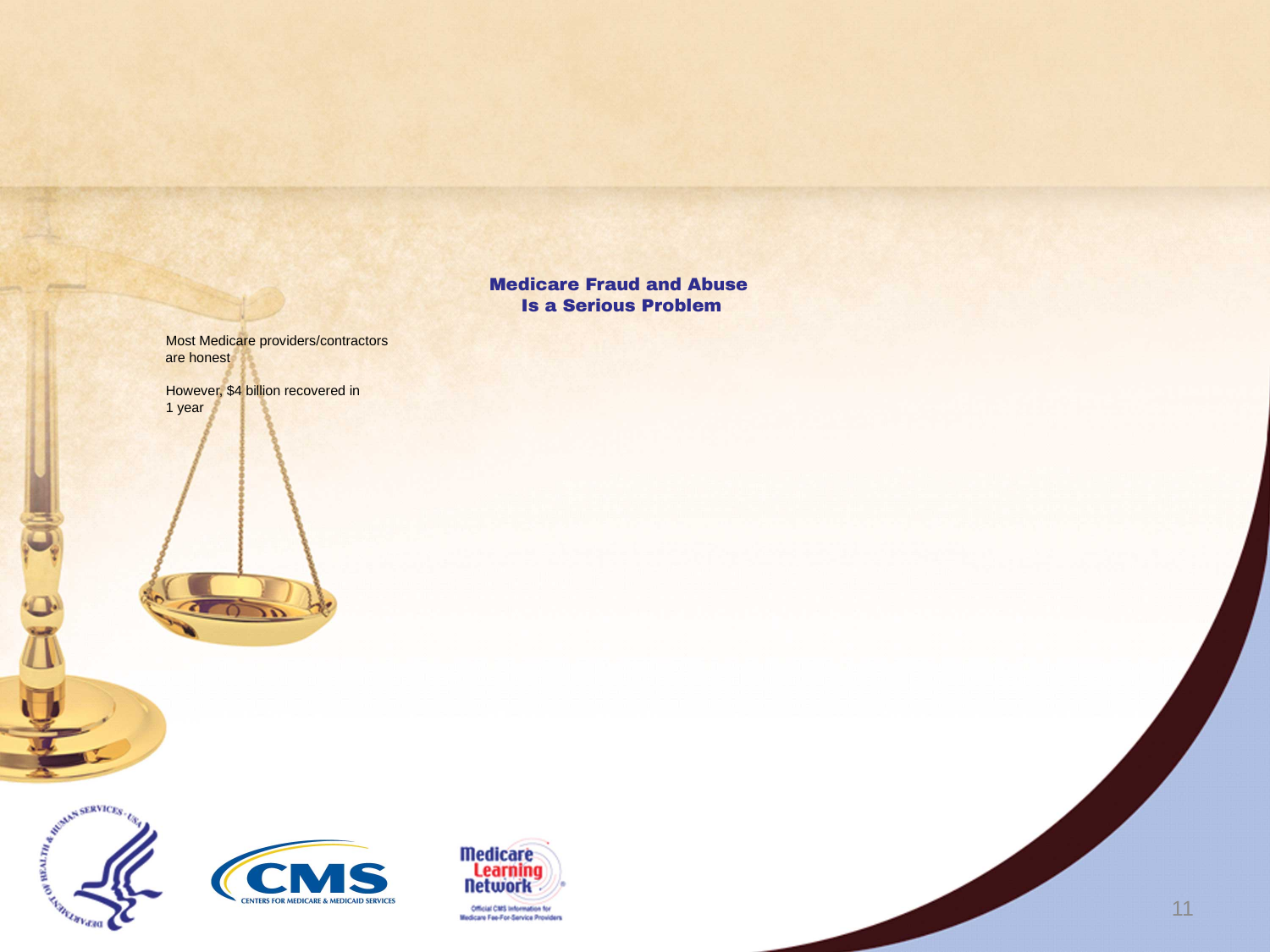

# Medicare Fraud and Abuse
Is a Serious Problem
                           Most Medicare providers/contractors
                           are honest
                           However, $4 billion recovered in
                           1 year

11